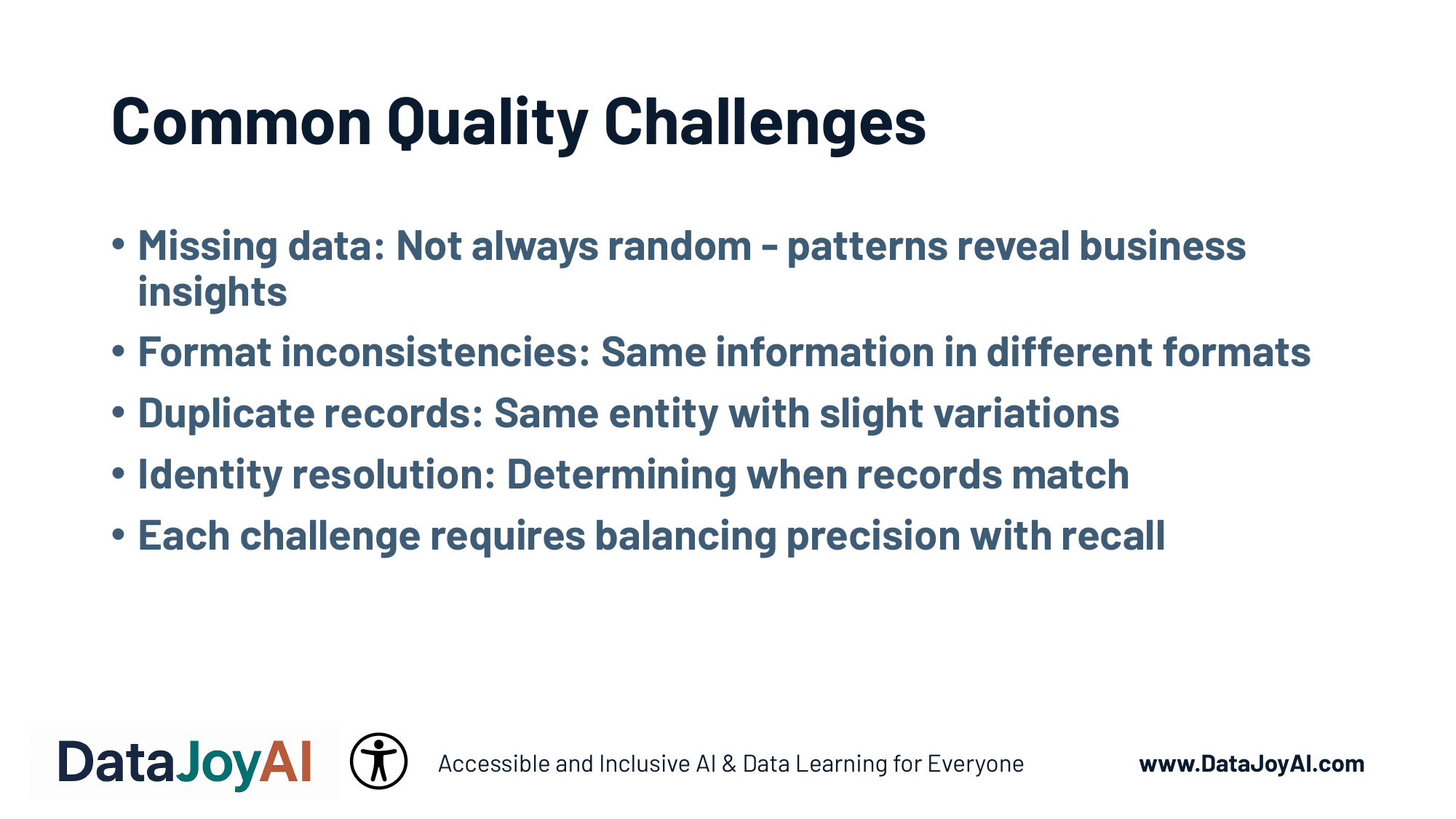

# Common Quality Challenges
Missing data: Not always random - patterns reveal business insights
Format inconsistencies: Same information in different formats
Duplicate records: Same entity with slight variations
Identity resolution: Determining when records match
Each challenge requires balancing precision with recall